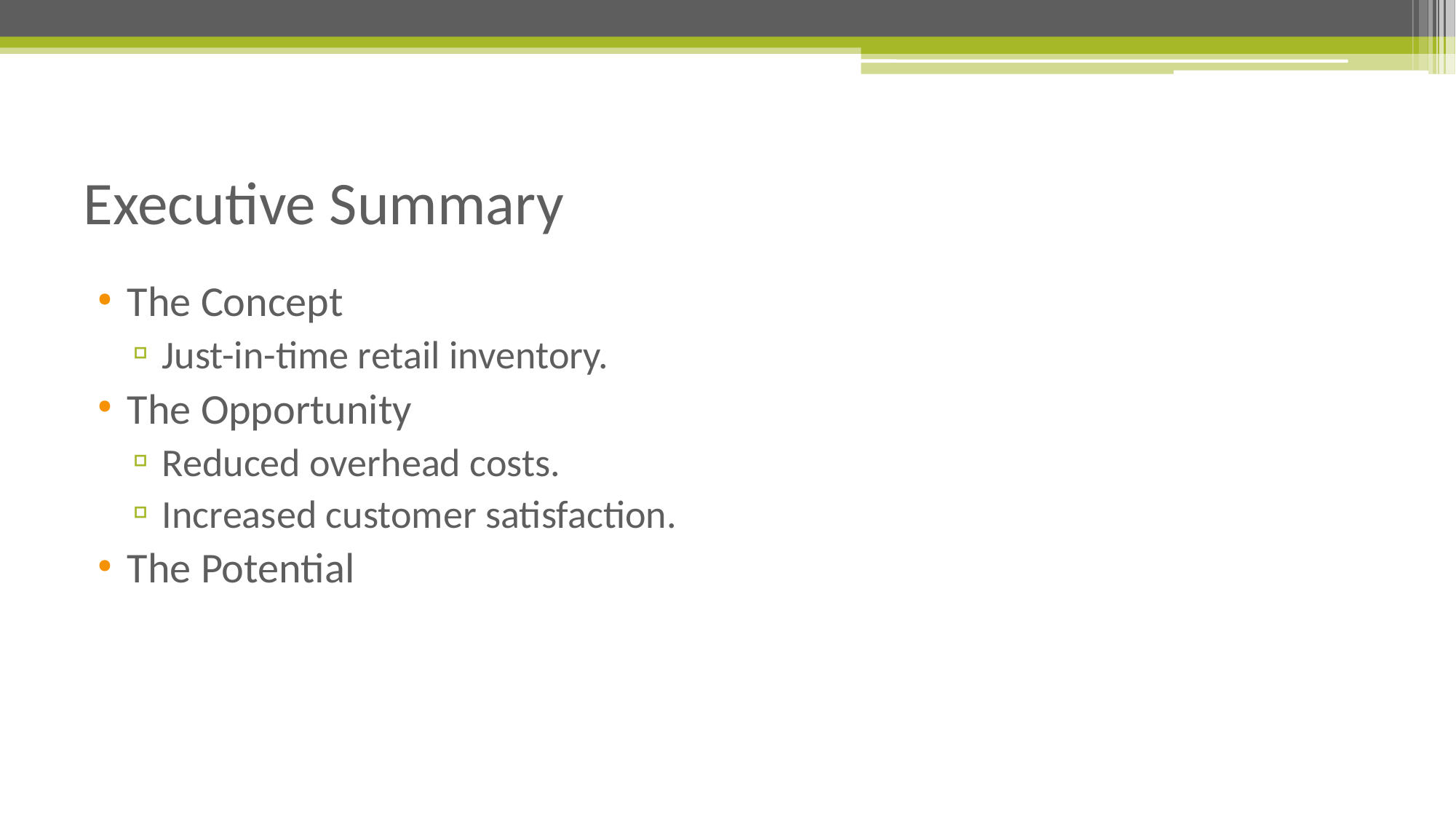

# Executive Summary
The Concept
Just-in-time retail inventory.
The Opportunity
Reduced overhead costs.
Increased customer satisfaction.
The Potential